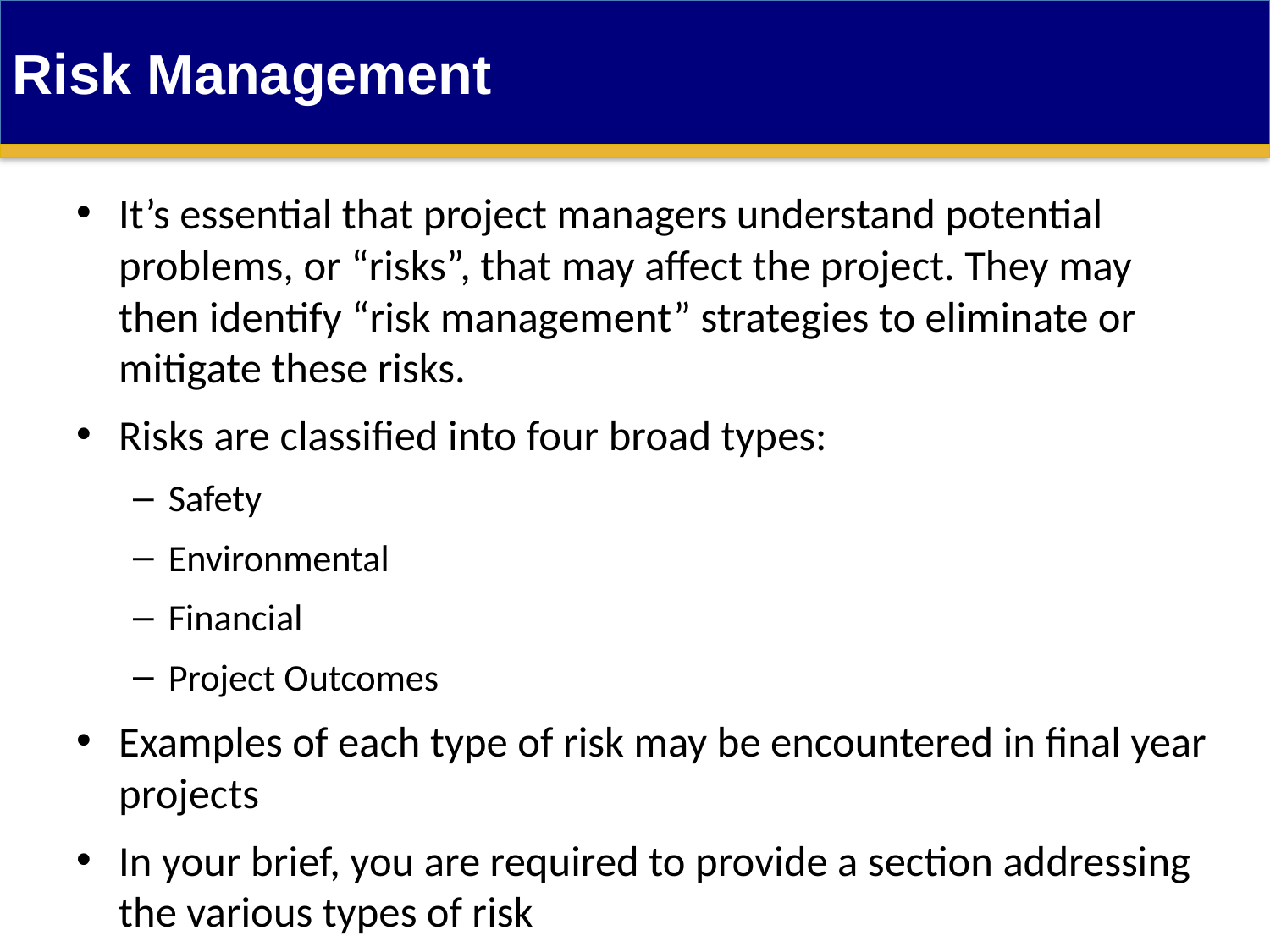

Risk Management

It’s essential that project managers understand potential problems, or “risks”, that may affect the project. They may then identify “risk management” strategies to eliminate or mitigate these risks.
Risks are classified into four broad types:
Safety
Environmental
Financial
Project Outcomes
Examples of each type of risk may be encountered in final year projects
In your brief, you are required to provide a section addressing the various types of risk